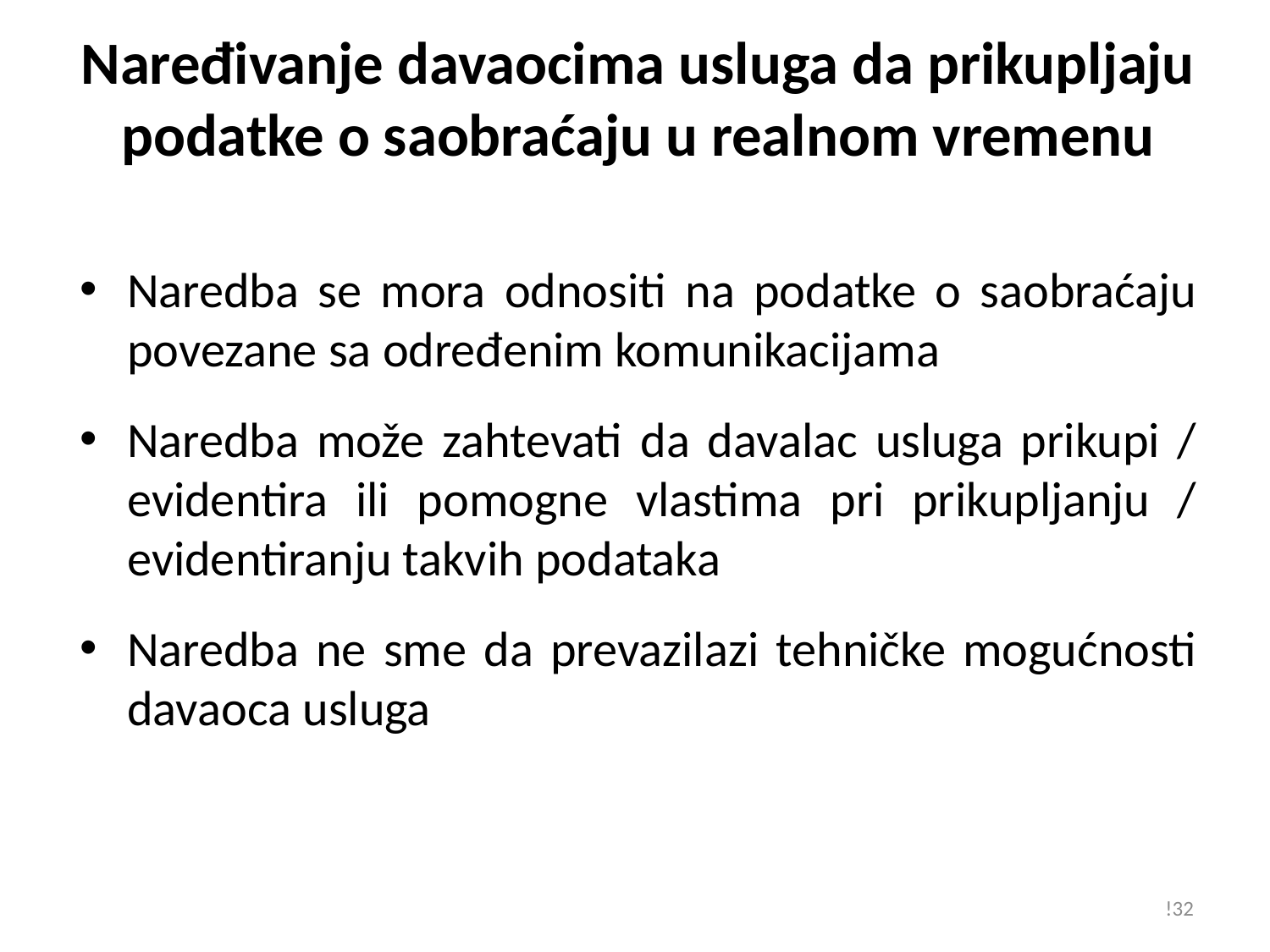

# Naređivanje davaocima usluga da prikupljaju podatke o saobraćaju u realnom vremenu
Naredba se mora odnositi na podatke o saobraćaju povezane sa određenim komunikacijama
Naredba može zahtevati da davalac usluga prikupi / evidentira ili pomogne vlastima pri prikupljanju / evidentiranju takvih podataka
Naredba ne sme da prevazilazi tehničke mogućnosti davaoca usluga
!32